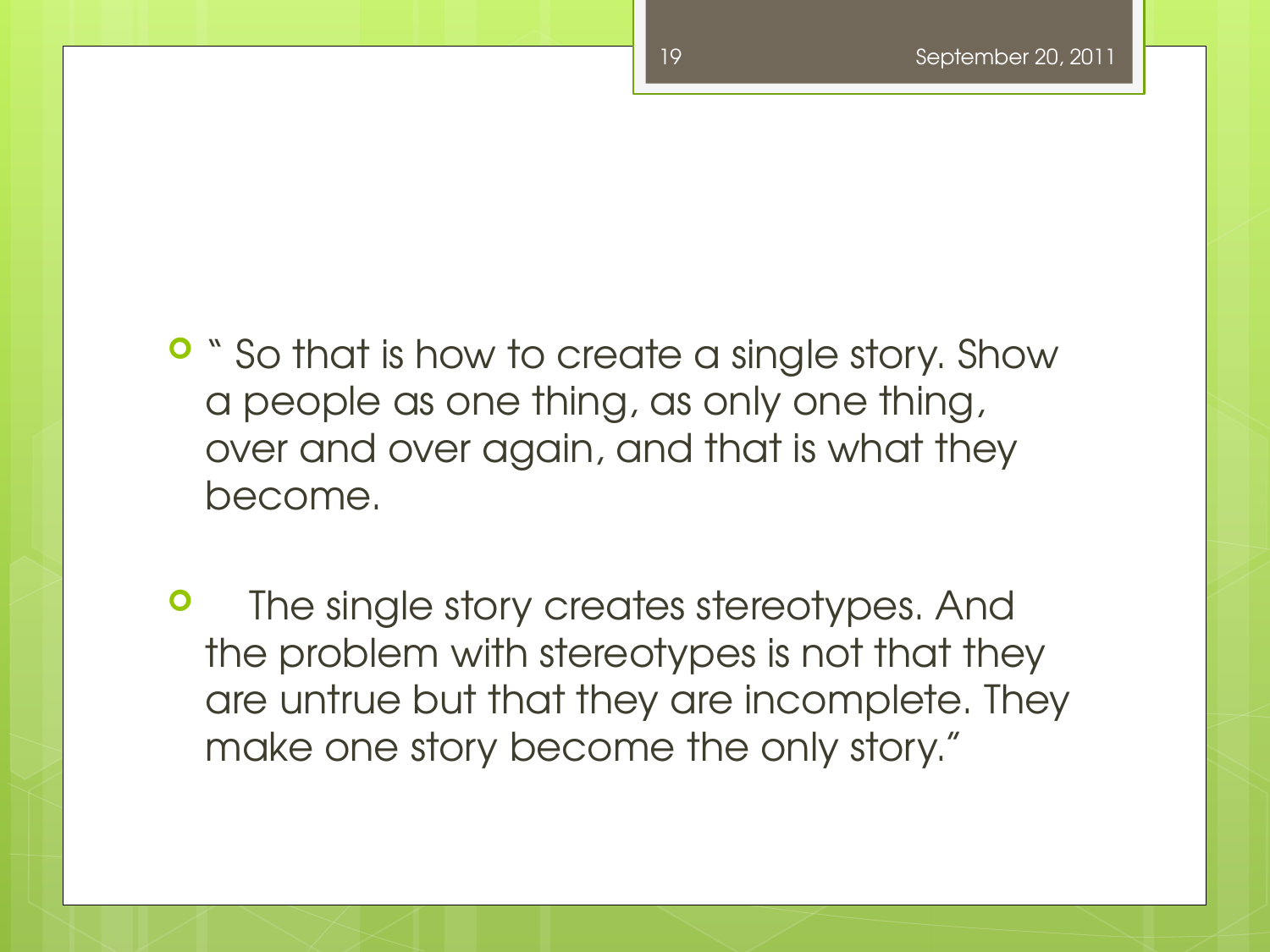

19
September 20, 2011
#
“ So that is how to create a single story. Show a people as one thing, as only one thing, over and over again, and that is what they become.

    The single story creates stereotypes. And the problem with stereotypes is not that they are untrue but that they are incomplete. They make one story become the only story.”